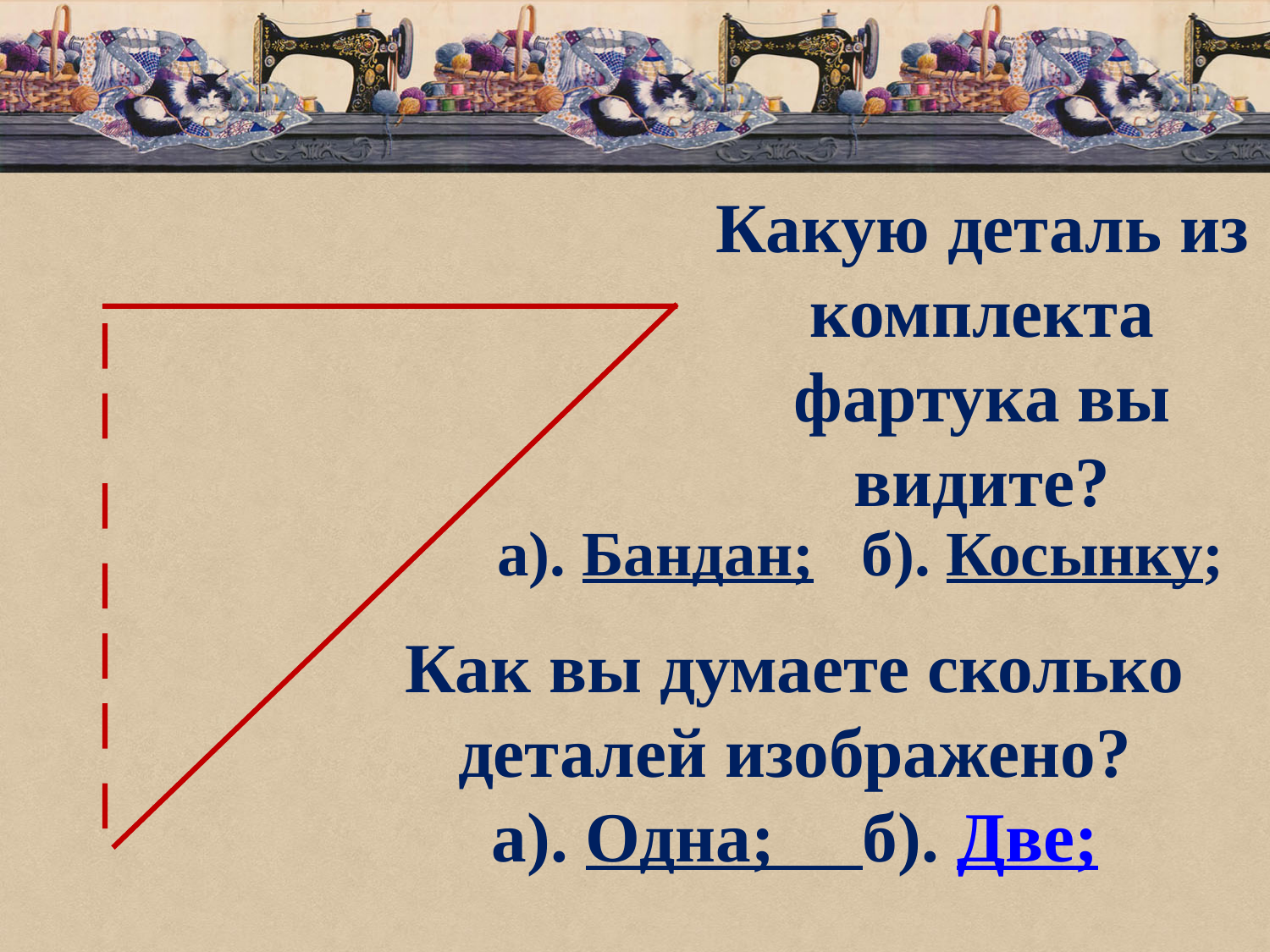

Какую деталь из комплекта фартука вы видите?

а). Бандан;   б). Косынку;

Как вы думаете сколько деталей изображено?
а). Одна;     б). Две;